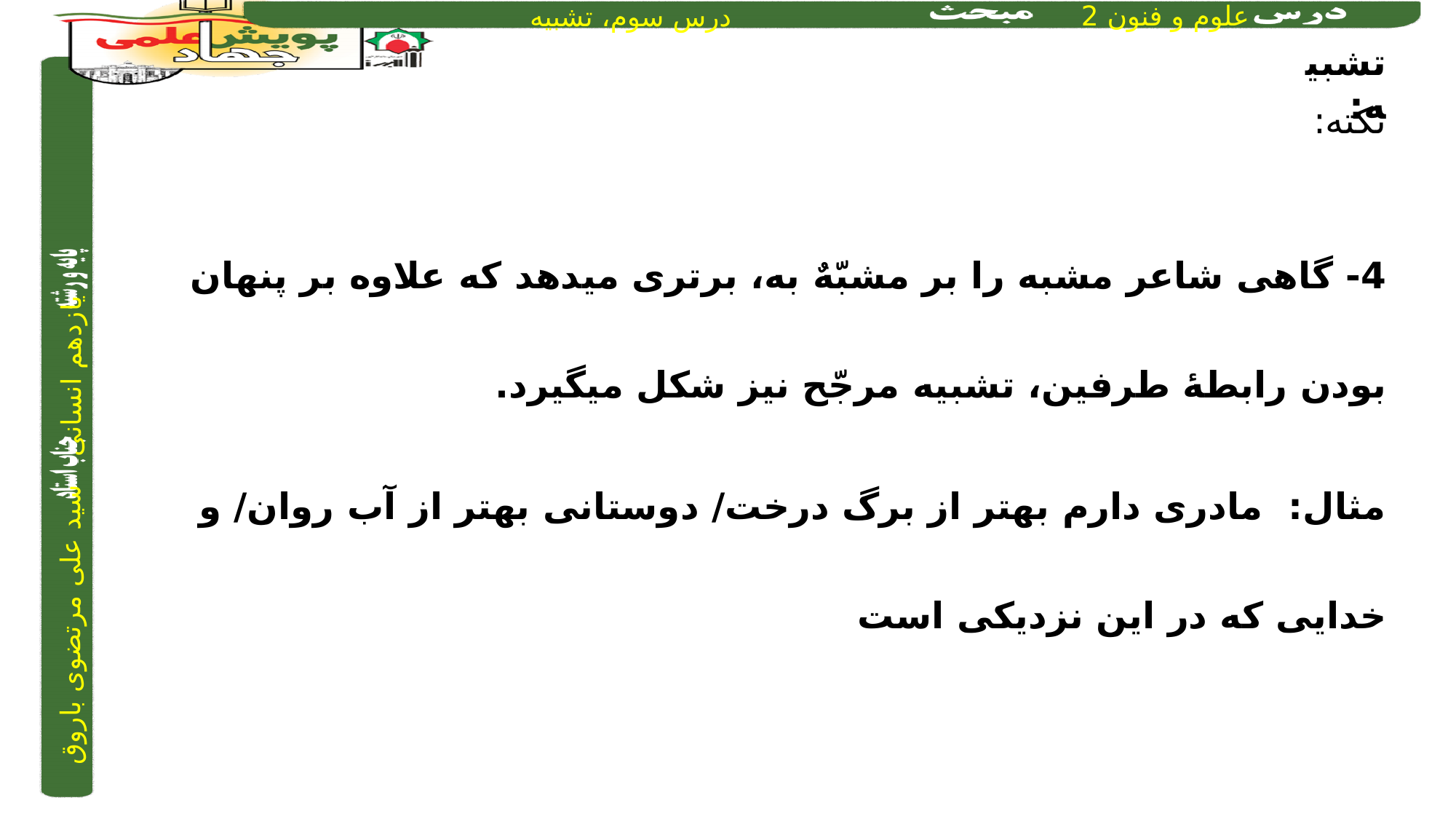

تشبیه:
نکته:
4- گاهی شاعر مشبه را بر مشبّهٌ به، برتری می­دهد که علاوه بر پنهان بودن رابطۀ طرفین، تشبیه مرجّح نیز شکل می­گیرد.
مثال:  مادری دارم بهتر از برگ درخت/ دوستانی بهتر از آب روان/ و خدایی که در این نزدیکی است